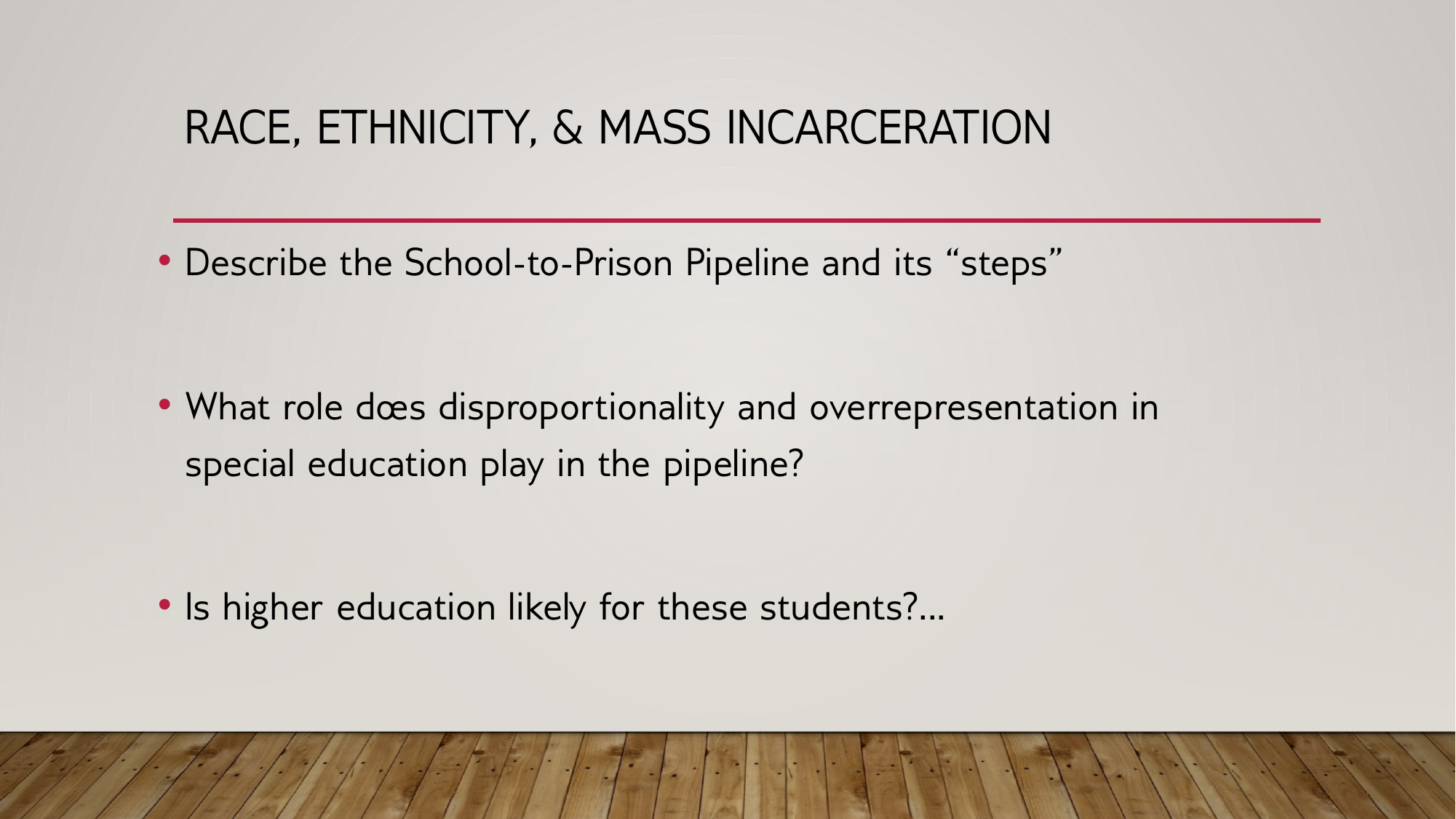

# Race, Ethnicity, & Mass Incarceration
Describe the School-to-Prison Pipeline and its “steps”

What role does disproportionality and overrepresentation in special education play in the pipeline?

Is higher education likely for these students?...